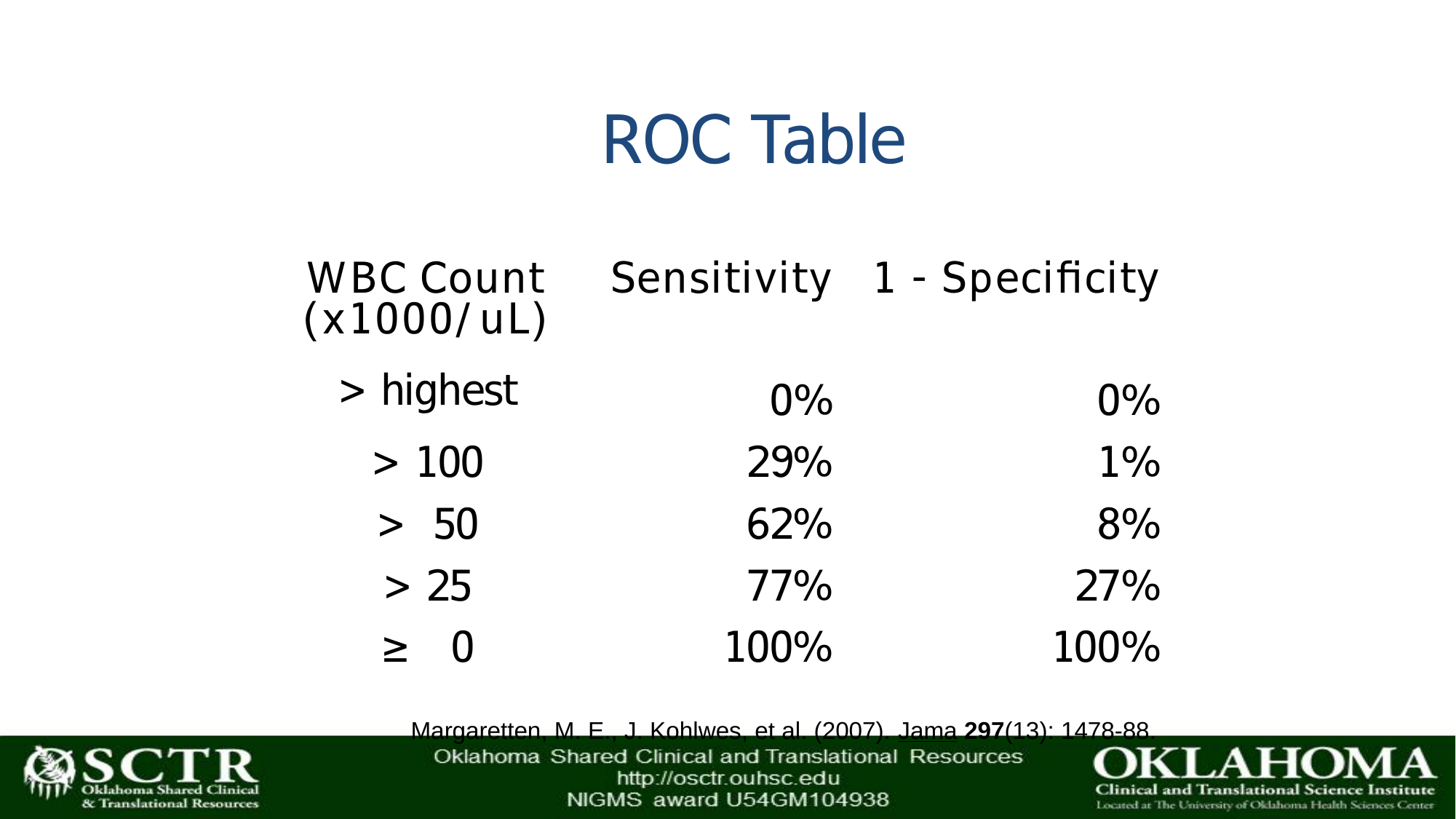

ROC Table
| WBC Count (x1000/uL) | Sensitivity | 1 - Specificity |
| --- | --- | --- |
| > highest | 0% | 0% |
| > 100 | 29% | 1% |
| > 50 | 62% | 8% |
| > 25 | 77% | 27% |
| ≥ 0 | 100% | 100% |
Margaretten, M. E., J. Kohlwes, et al. (2007). Jama 297(13): 1478-88.